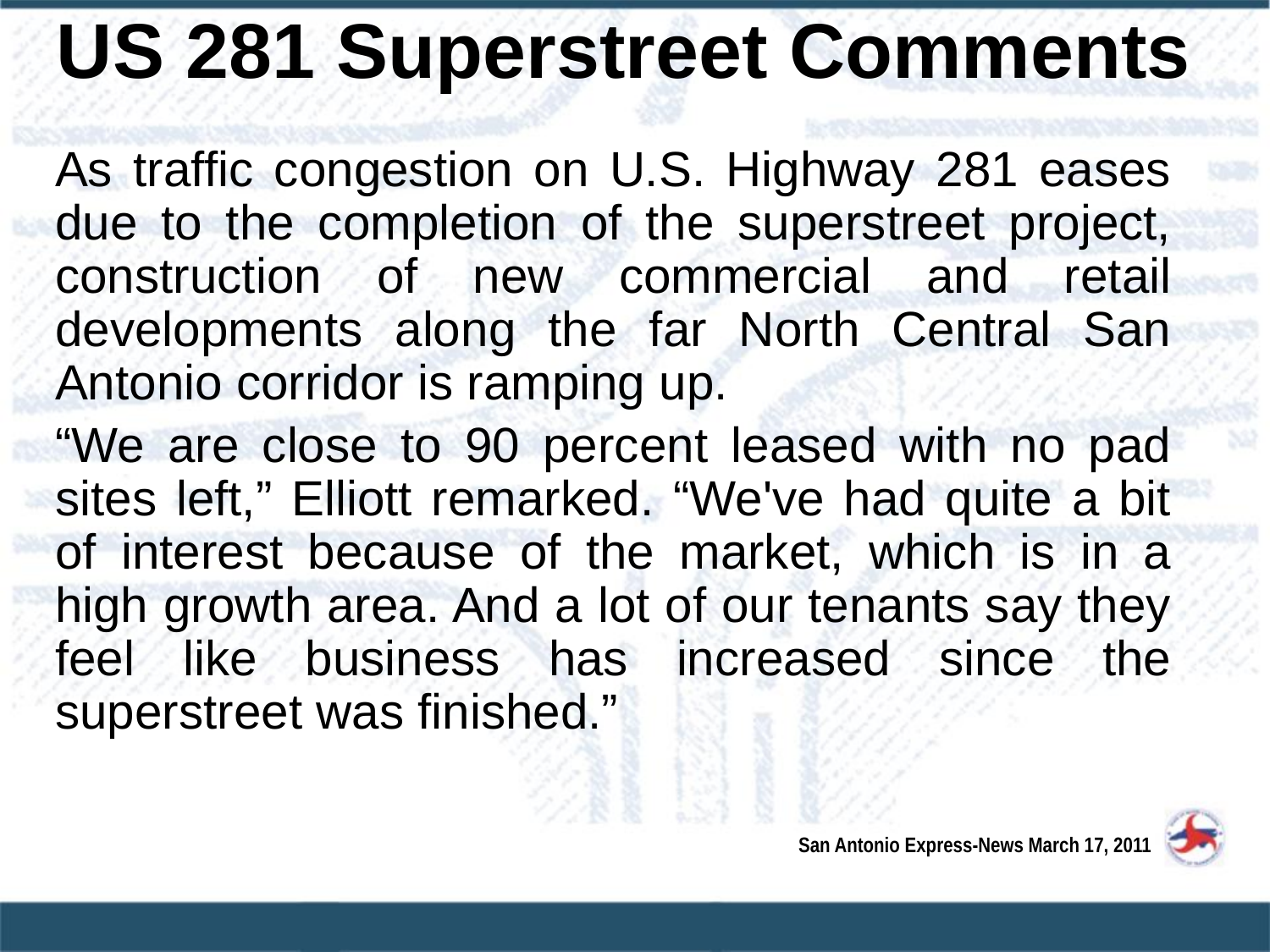

US 281 Superstreet Comments
As traffic congestion on U.S. Highway 281 eases due to the completion of the superstreet project, construction of new commercial and retail developments along the far North Central San Antonio corridor is ramping up.
“We are close to 90 percent leased with no pad sites left,” Elliott remarked. “We've had quite a bit of interest because of the market, which is in a high growth area. And a lot of our tenants say they feel like business has increased since the superstreet was finished.”

San Antonio Express-News March 17, 2011